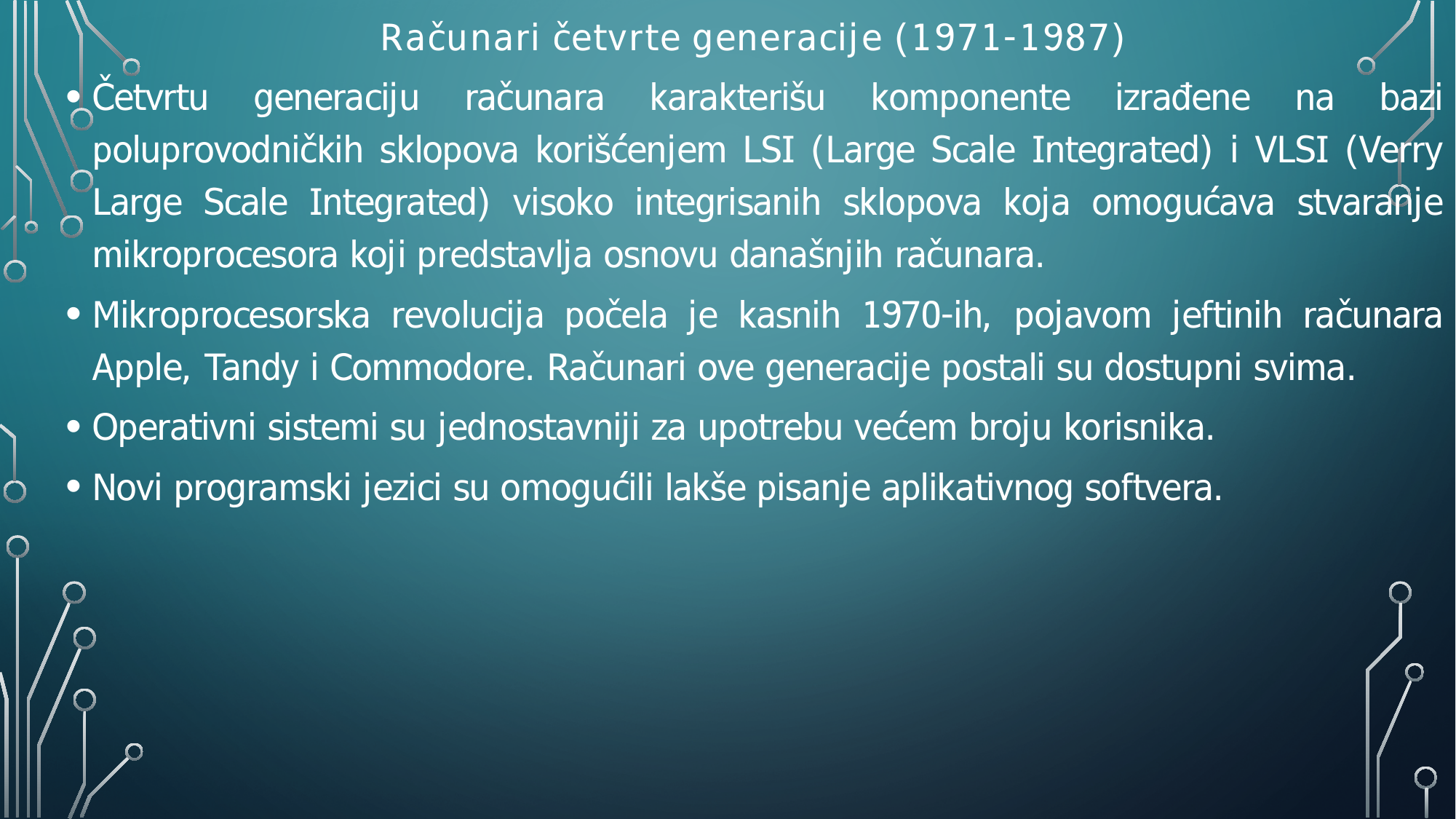

Računari četvrte generacije (1971-1987)
Četvrtu generaciju računara karakterišu komponente izrađene na bazi poluprovodničkih sklopova korišćenjem LSI (Large Scale Integrated) i VLSI (Verry Large Scale Integrated) visoko integrisanih sklopova koja omogućava stvaranje mikroprocesora koji predstavlja osnovu današnjih računara.
Mikroprocesorska revolucija počela je kasnih 1970-ih, pojavom jeftinih računara Apple, Tandy i Commodore. Računari ove generacije postali su dostupni svima.
Operativni sistemi su jednostavniji za upotrebu većem broju korisnika.
Novi programski jezici su omogućili lakše pisanje aplikativnog softvera.